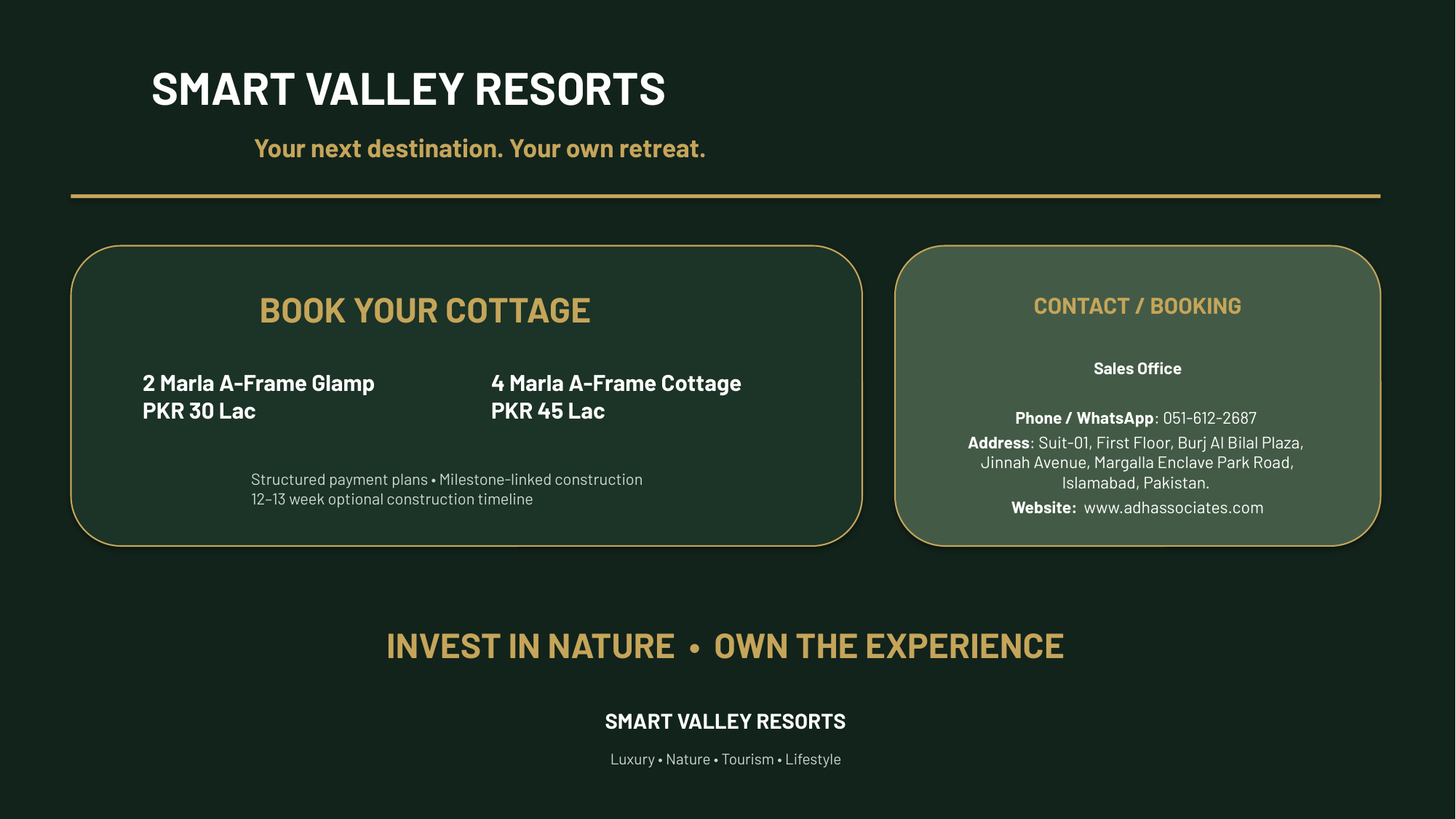

SMART VALLEY RESORTS
Your next destination. Your own retreat.

BOOK YOUR COTTAGE
CONTACT / BOOKING
Sales Office
2 Marla A-Frame Glamp
PKR 30 Lac
4 Marla A-Frame Cottage
PKR 45 Lac
Phone / WhatsApp: 051-612-2687
Address: Suit-01, First Floor, Burj Al Bilal Plaza,
Jinnah Avenue, Margalla Enclave Park Road,
 Islamabad, Pakistan.
Structured payment plans • Milestone-linked construction
12–13 week optional construction timeline
Website:  www.adhassociates.com
INVEST IN NATURE  •  OWN THE EXPERIENCE
SMART VALLEY RESORTS
Luxury • Nature • Tourism • Lifestyle